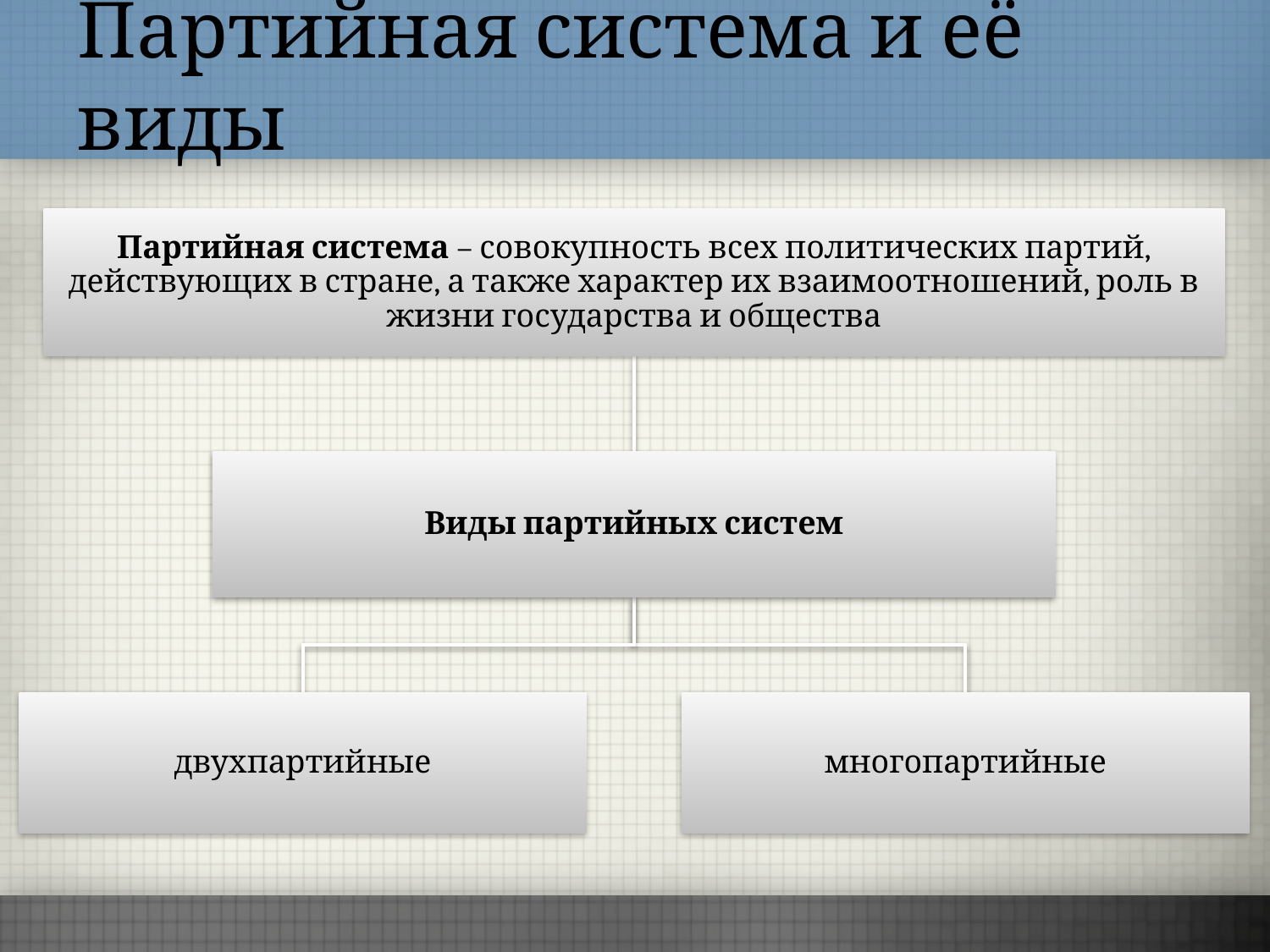

# Партийная система и её виды
Партийная система – совокупность всех политических партий, действующих в стране, а также характер их взаимоотношений, роль в жизни государства и общества
Виды партийных систем
двухпартийные
многопартийные